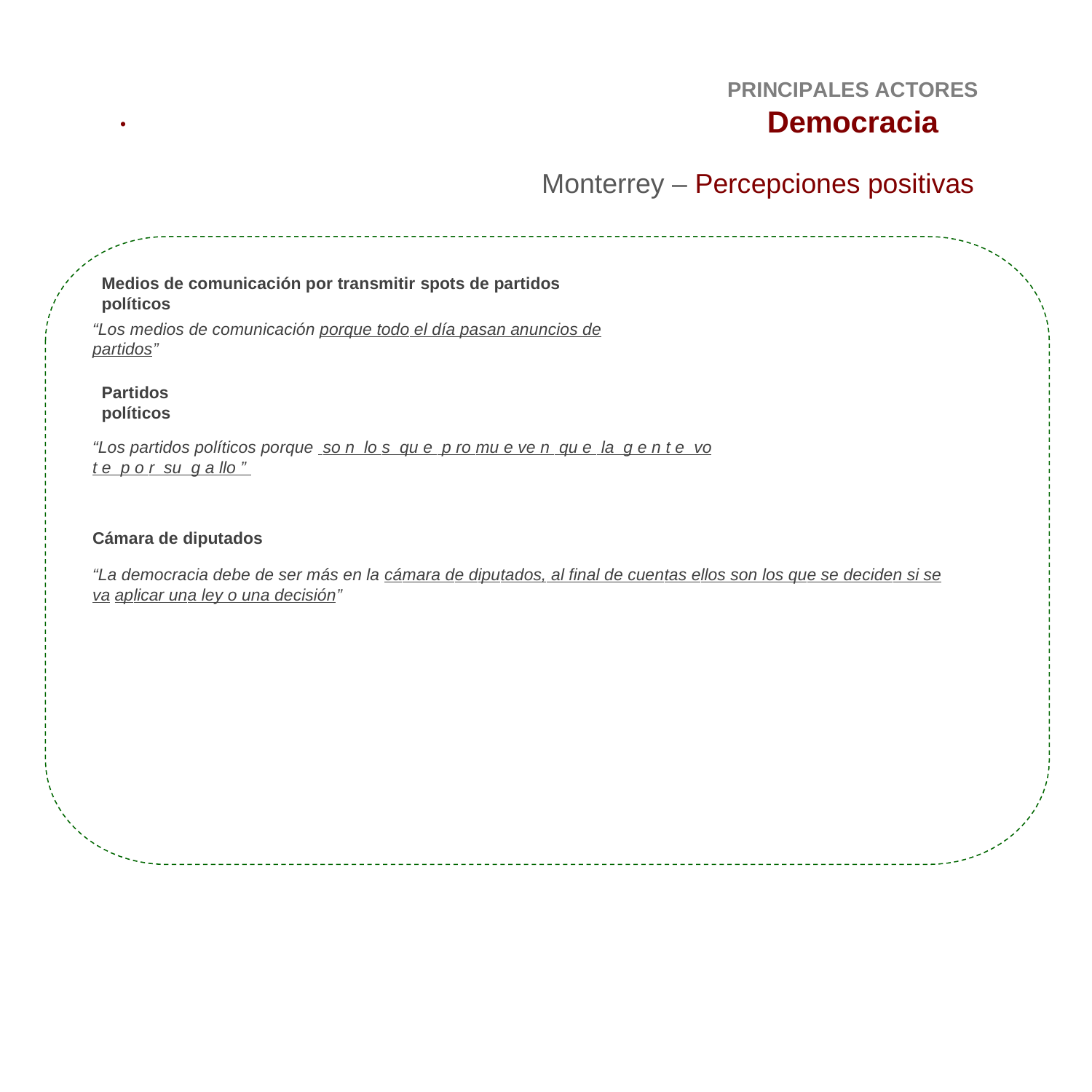

# PRINCIPALES ACTORES Democracia
Monterrey – Percepciones positivas
•

Medios de comunicación por transmitir spots de partidos políticos
“Los medios de comunicación porque todo el día pasan anuncios de partidos”
Partidos políticos
“Los partidos políticos porque  so n  lo s  qu e  p ro mu e ve n  qu e  la  g e n t e  vo t e  p o r  su  g a llo ”
Cámara de diputados
“La democracia debe de ser más en la cámara de diputados, al final de cuentas ellos son los que se deciden si se va aplicar una ley o una decisión”